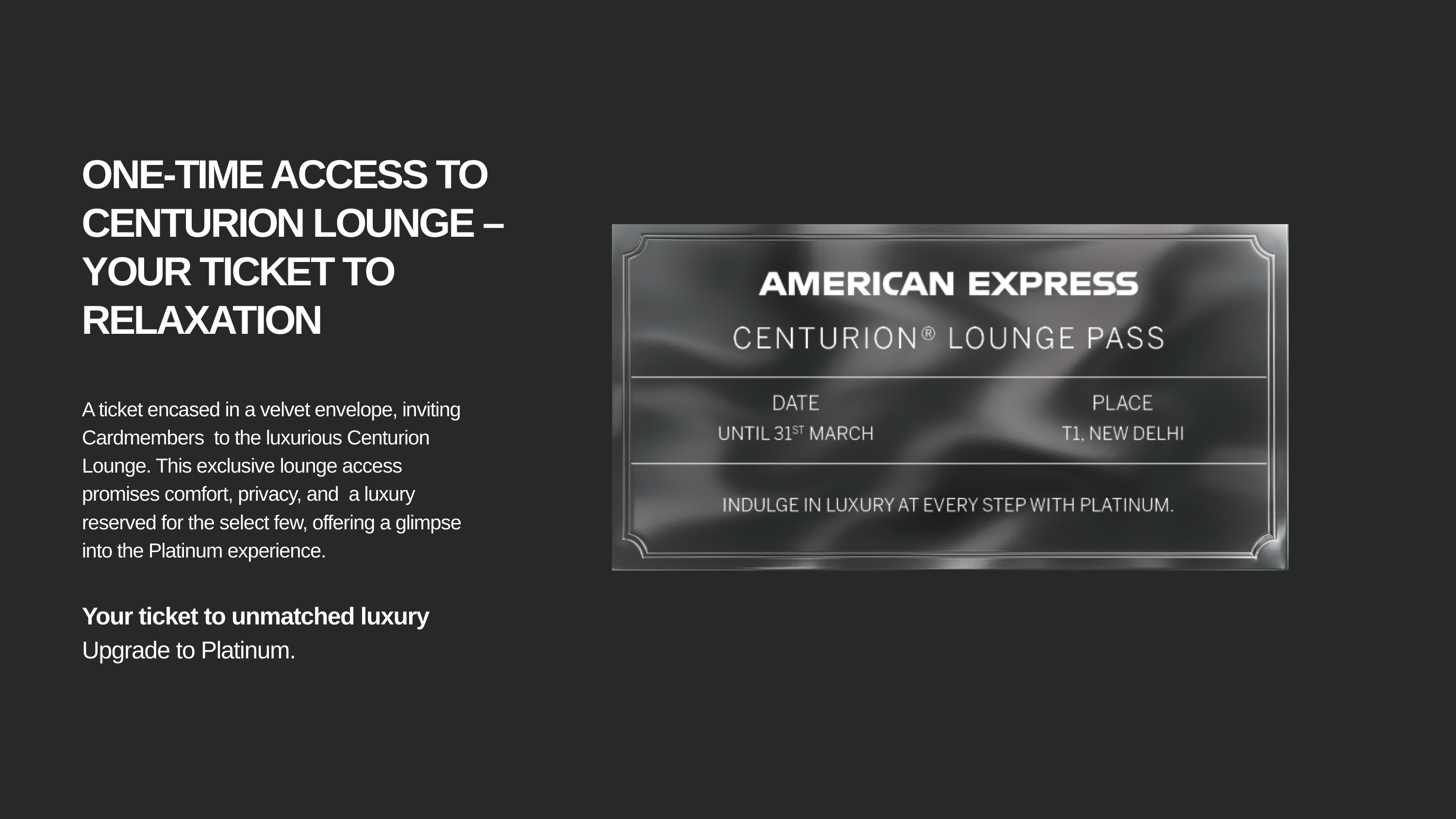

ONE-TIME ACCESS TO CENTURION LOUNGE – YOUR TICKET TO RELAXATION

A ticket encased in a velvet envelope, inviting Cardmembers  to the luxurious Centurion Lounge. This exclusive lounge access promises comfort, privacy, and  a luxury reserved for the select few, offering a glimpse into the Platinum experience.

Your ticket to unmatched luxury
Upgrade to Platinum.